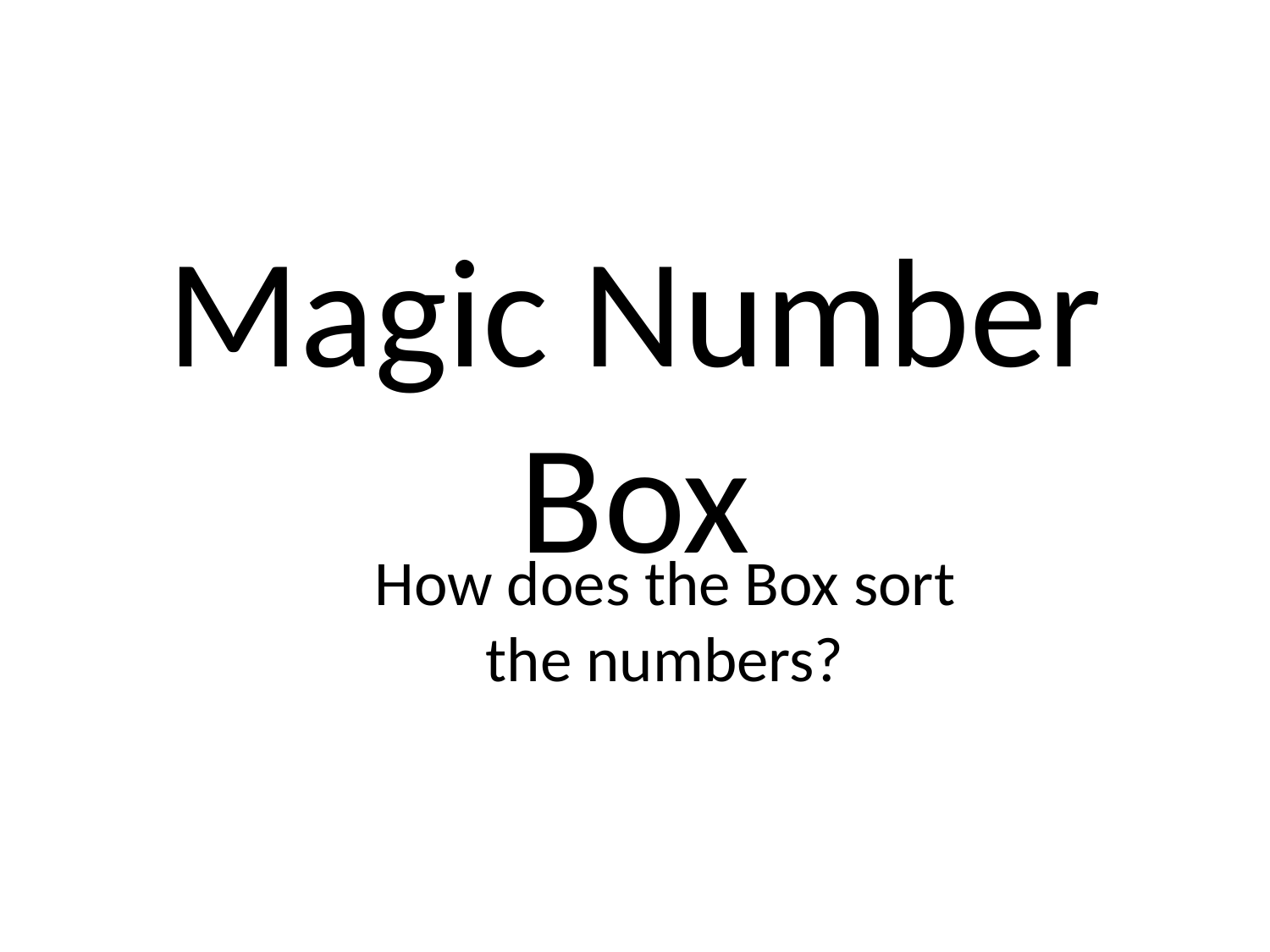

# Magic Number Box
How does the Box sort the numbers?